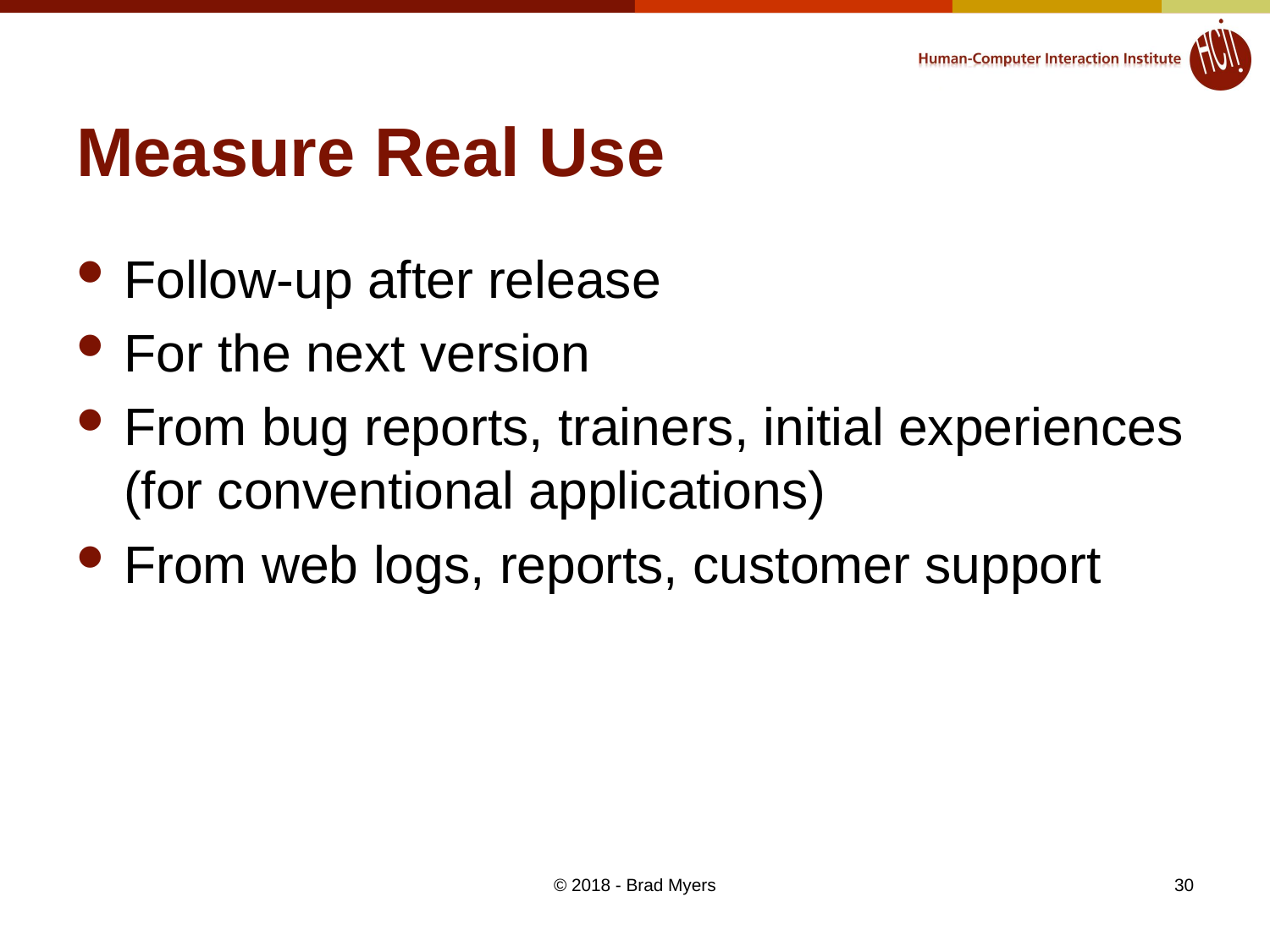

# Measure Real Use
Follow-up after release
For the next version
From bug reports, trainers, initial experiences (for conventional applications)
From web logs, reports, customer support
© 2018 - Brad Myers
30